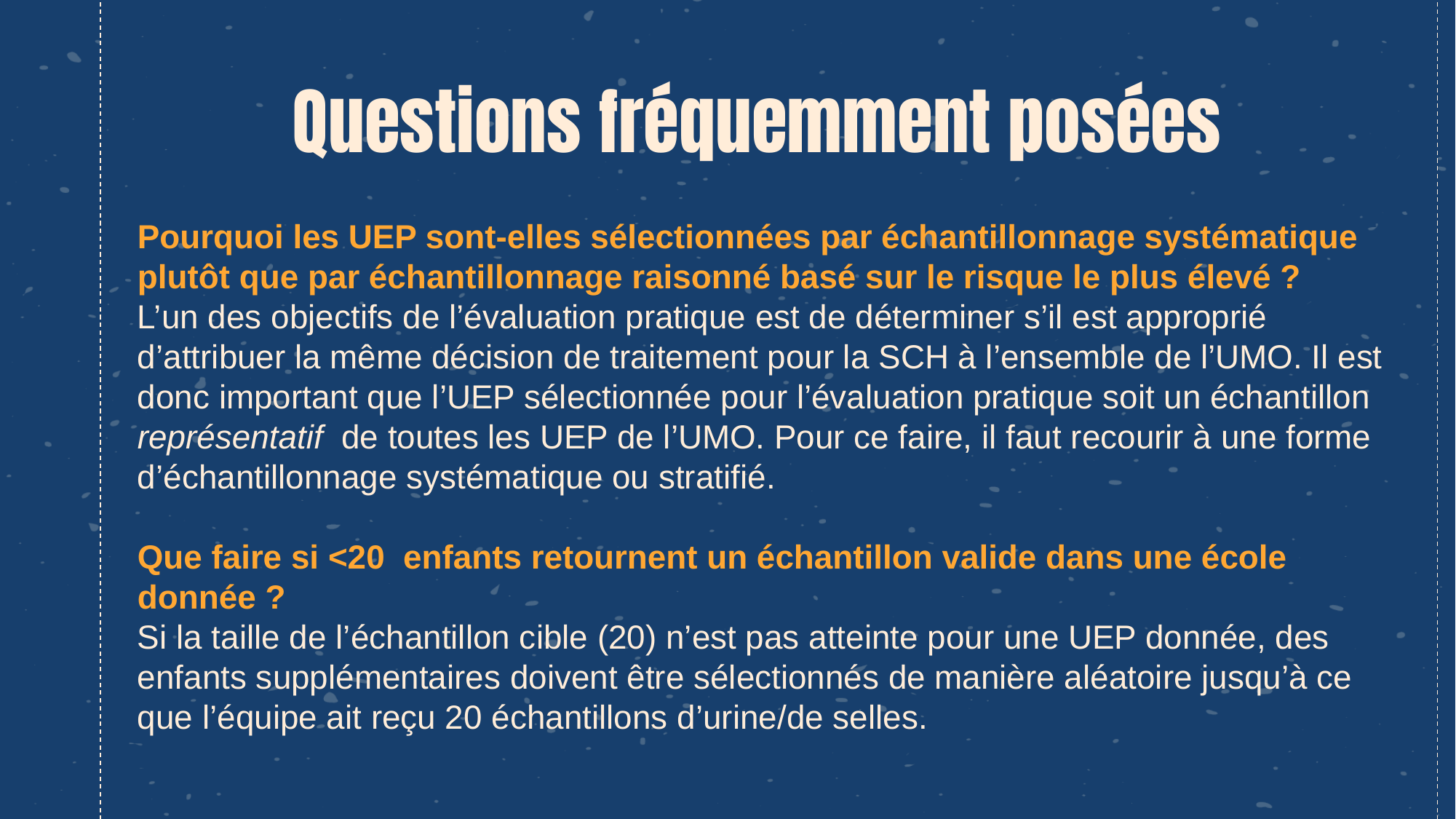

# Questions fréquemment posées
Pourquoi les UEP sont-elles sélectionnées par échantillonnage systématique plutôt que par échantillonnage raisonné basé sur le risque le plus élevé ?
L’un des objectifs de l’évaluation pratique est de déterminer s’il est approprié d’attribuer la même décision de traitement pour la SCH à l’ensemble de l’UMO. Il est donc important que l’UEP sélectionnée pour l’évaluation pratique soit un échantillon représentatif  de toutes les UEP de l’UMO. Pour ce faire, il faut recourir à une forme d’échantillonnage systématique ou stratifié.

Que faire si <20  enfants retournent un échantillon valide dans une école donnée ?
Si la taille de l’échantillon cible (20) n’est pas atteinte pour une UEP donnée, des enfants supplémentaires doivent être sélectionnés de manière aléatoire jusqu’à ce que l’équipe ait reçu 20 échantillons d’urine/de selles.